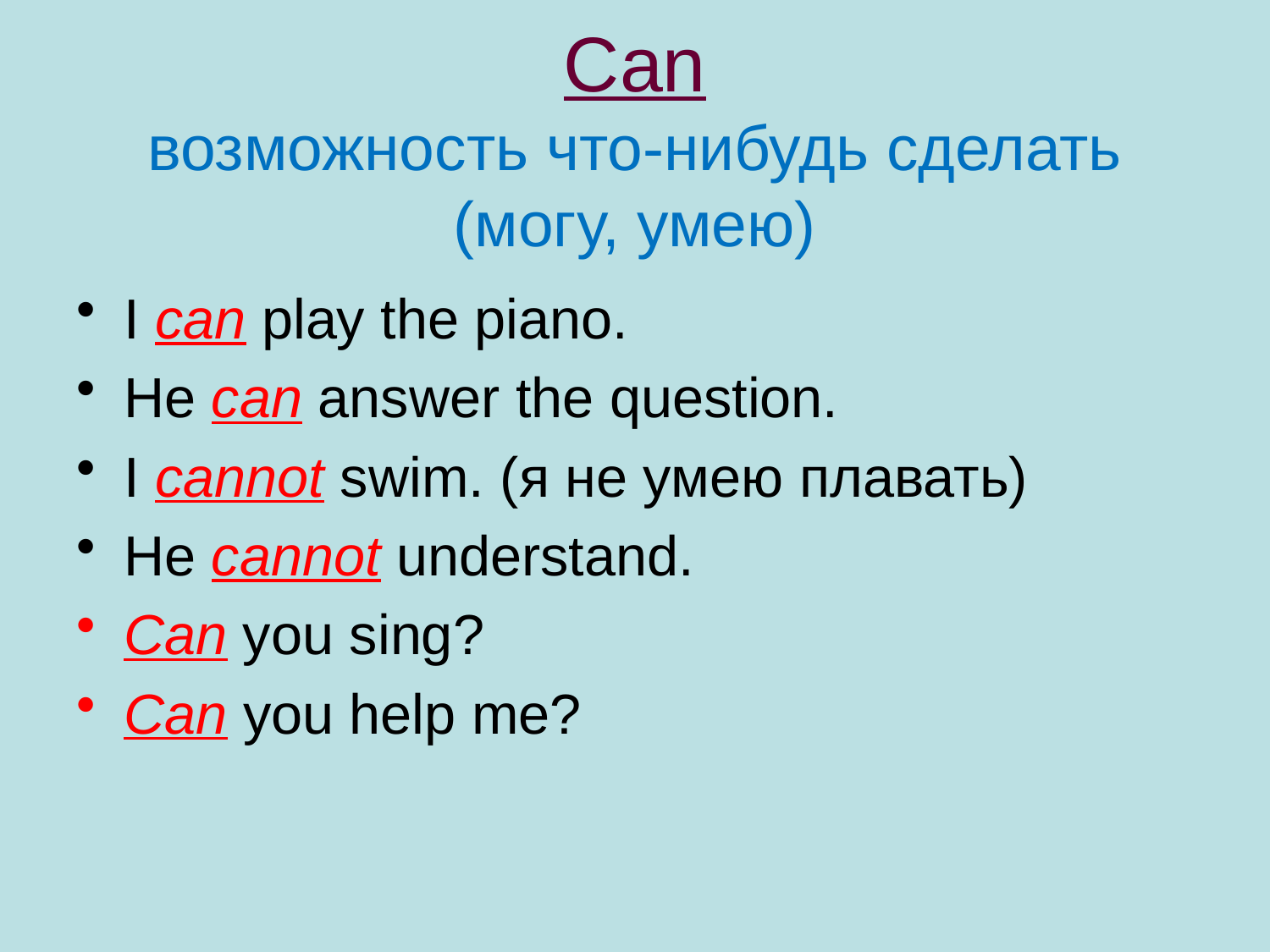

# Can возможность что-нибудь сделать (могу, умею)
I can play the piano.
He can answer the question.
I cannot swim. (я не умею плавать)
He cannot understand.
Can you sing?
Can you help me?